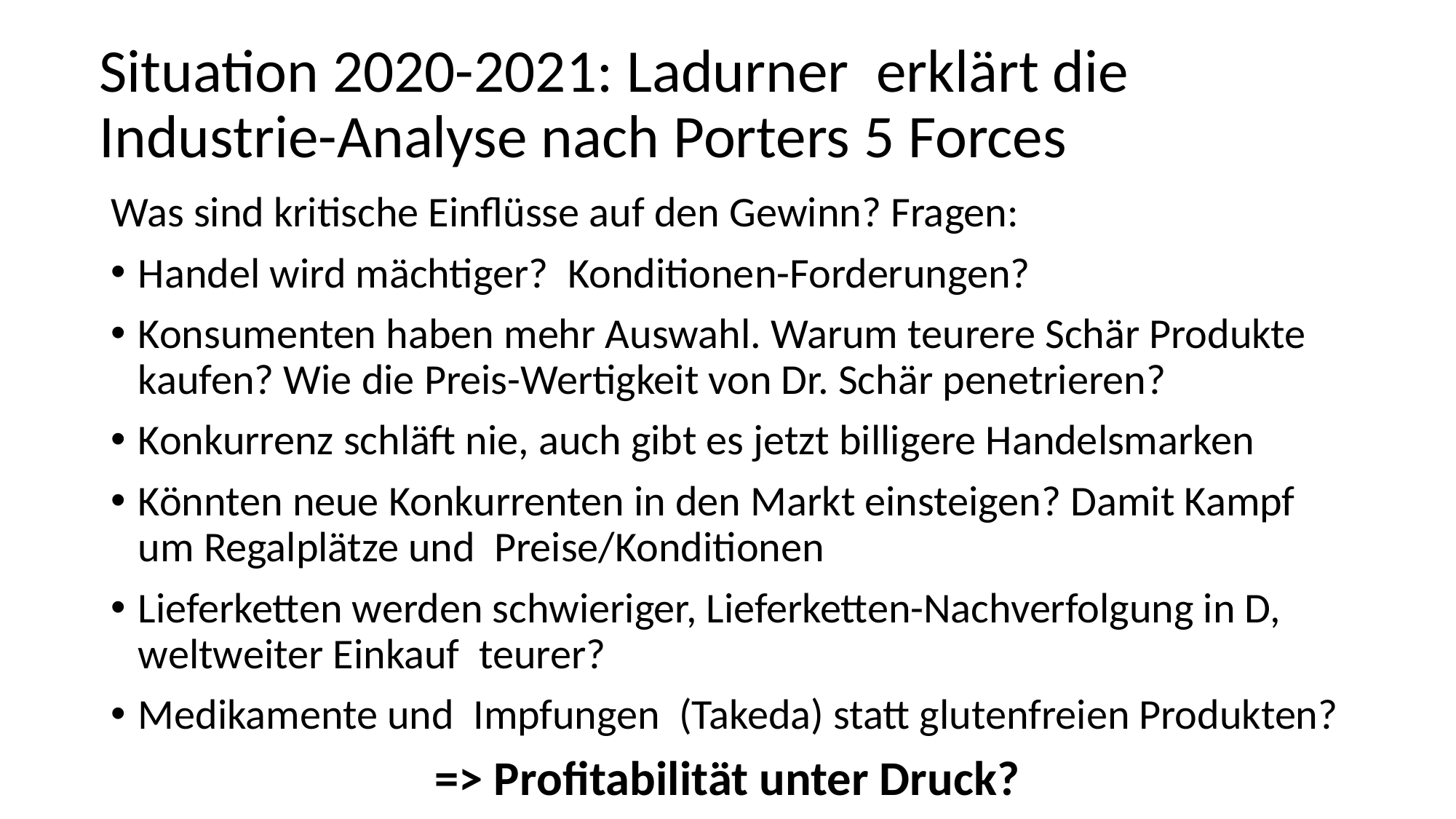

# Situation 2020-2021: Ladurner  erklärt die Industrie-Analyse nach Porters 5 Forces
Was sind kritische Einflüsse auf den Gewinn? Fragen:
Handel wird mächtiger?  Konditionen-Forderungen?
Konsumenten haben mehr Auswahl. Warum teurere Schär Produkte kaufen? Wie die Preis-Wertigkeit von Dr. Schär penetrieren?
Konkurrenz schläft nie, auch gibt es jetzt billigere Handelsmarken
Könnten neue Konkurrenten in den Markt einsteigen? Damit Kampf um Regalplätze und  Preise/Konditionen
Lieferketten werden schwieriger, Lieferketten-Nachverfolgung in D, weltweiter Einkauf  teurer?
Medikamente und  Impfungen  (Takeda) statt glutenfreien Produkten?
=> Profitabilität unter Druck?